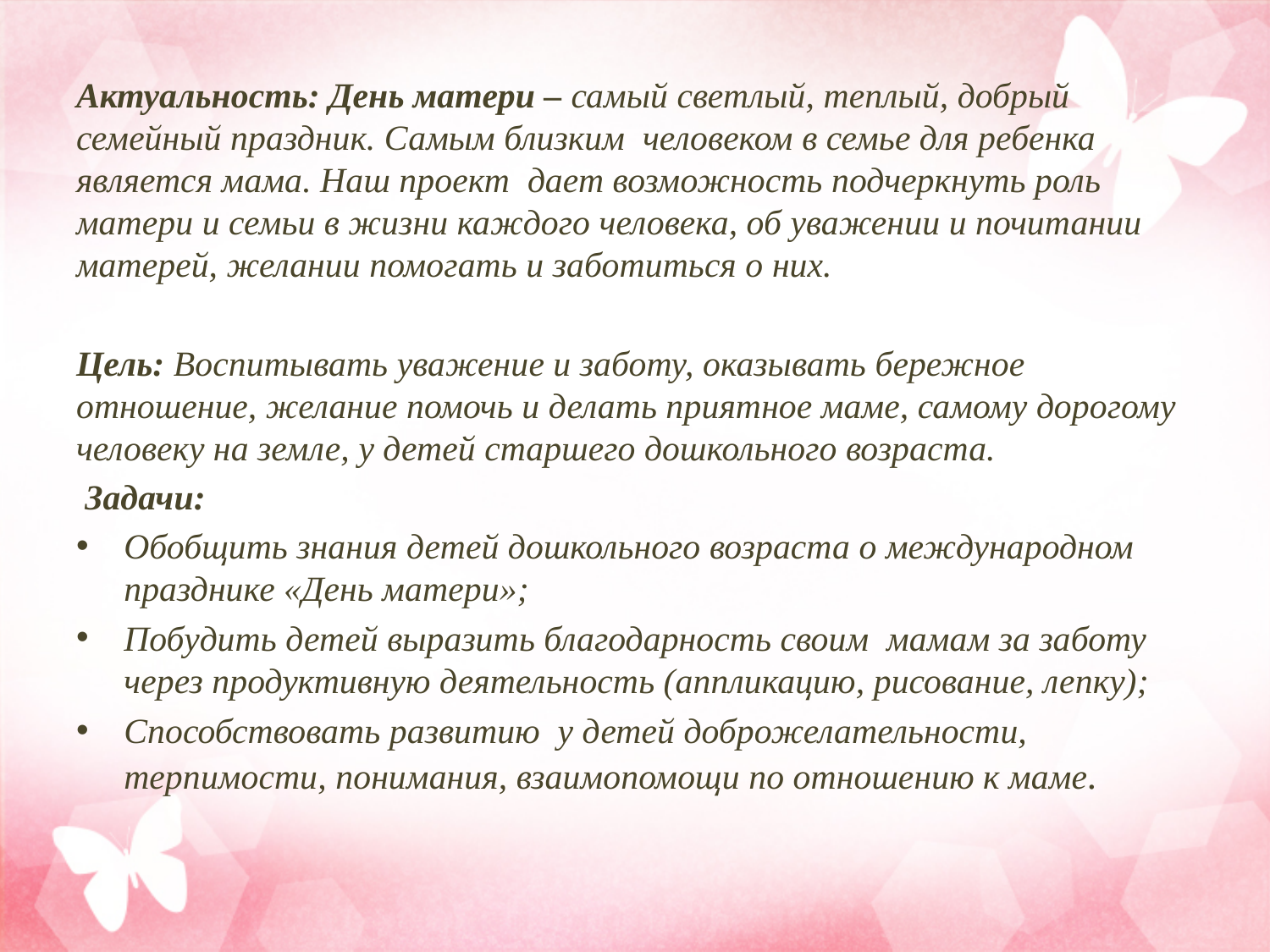

Актуальность: День матери – самый светлый, теплый, добрый семейный праздник. Самым близким  человеком в семье для ребенка является мама. Наш проект  дает возможность подчеркнуть роль матери и семьи в жизни каждого человека, об уважении и почитании матерей, желании помогать и заботиться о них.

Цель: Воспитывать уважение и заботу, оказывать бережное отношение, желание помочь и делать приятное маме, самому дорогому человеку на земле, у детей старшего дошкольного возраста.
 Задачи:
Обобщить знания детей дошкольного возраста о международном празднике «День матери»;
Побудить детей выразить благодарность своим  мамам за заботу через продуктивную деятельность (аппликацию, рисование, лепку);
Способствовать развитию  у детей доброжелательности, терпимости, понимания, взаимопомощи по отношению к маме.